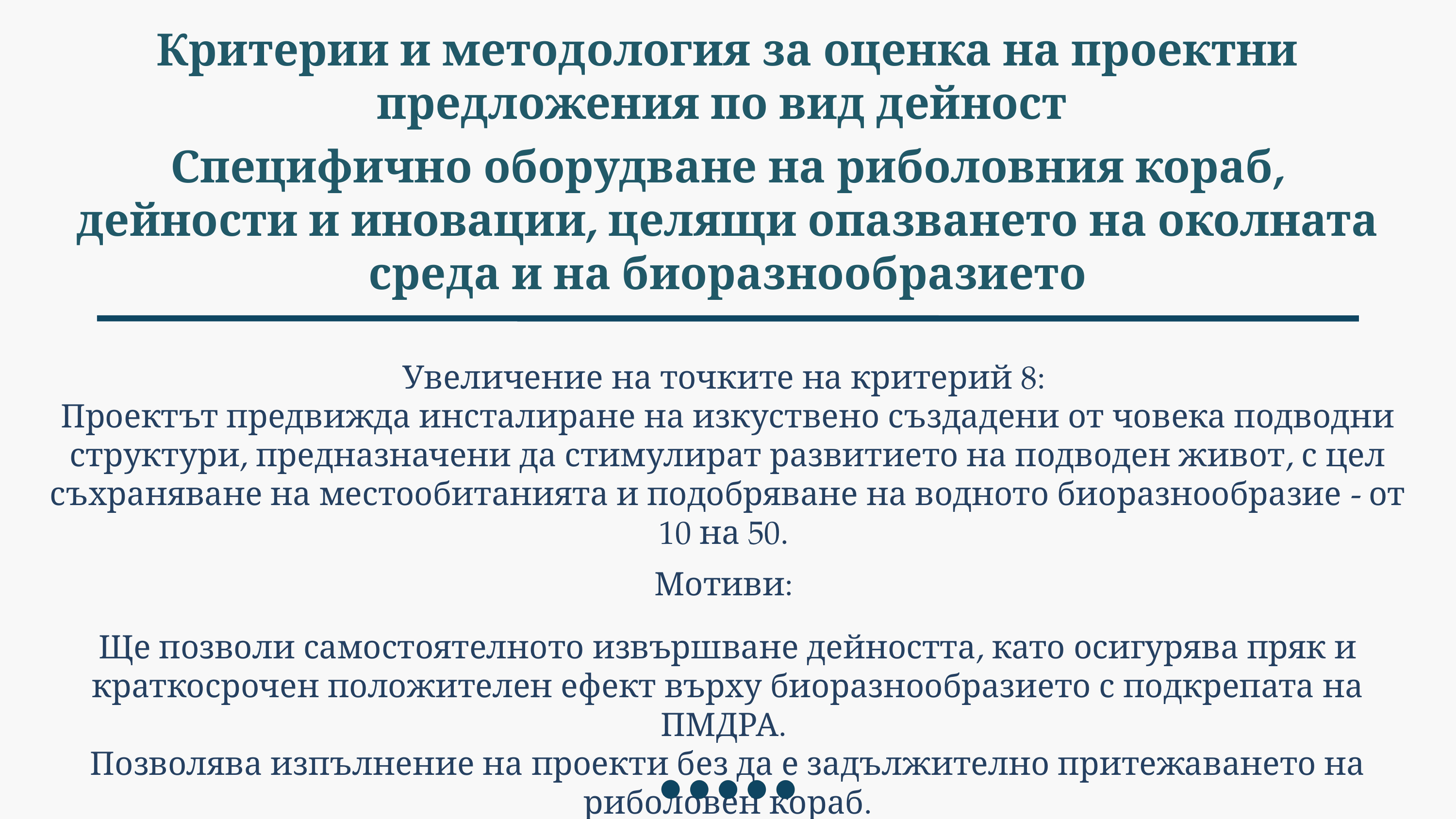

Критерии и методология за оценка на проектни предложения по вид дейност
Специфично оборудване на риболовния кораб, дейности и иновации, целящи опазването на околната среда и на биоразнообразието

Увеличение на точките на критерий 8:
Проектът предвижда инсталиране на изкуствено създадени от човека подводни структури, предназначени да стимулират развитието на подводен живот, с цел съхраняване на местообитанията и подобряване на водното биоразнообразие - от 10 на 50.

Мотиви:

Ще позволи самостоятелното извършване дейността, като осигурява пряк и краткосрочен положителен ефект върху биоразнообразието с подкрепата на ПМДРА.
Позволява изпълнение на проекти без да е задължително притежаването на риболовен кораб.